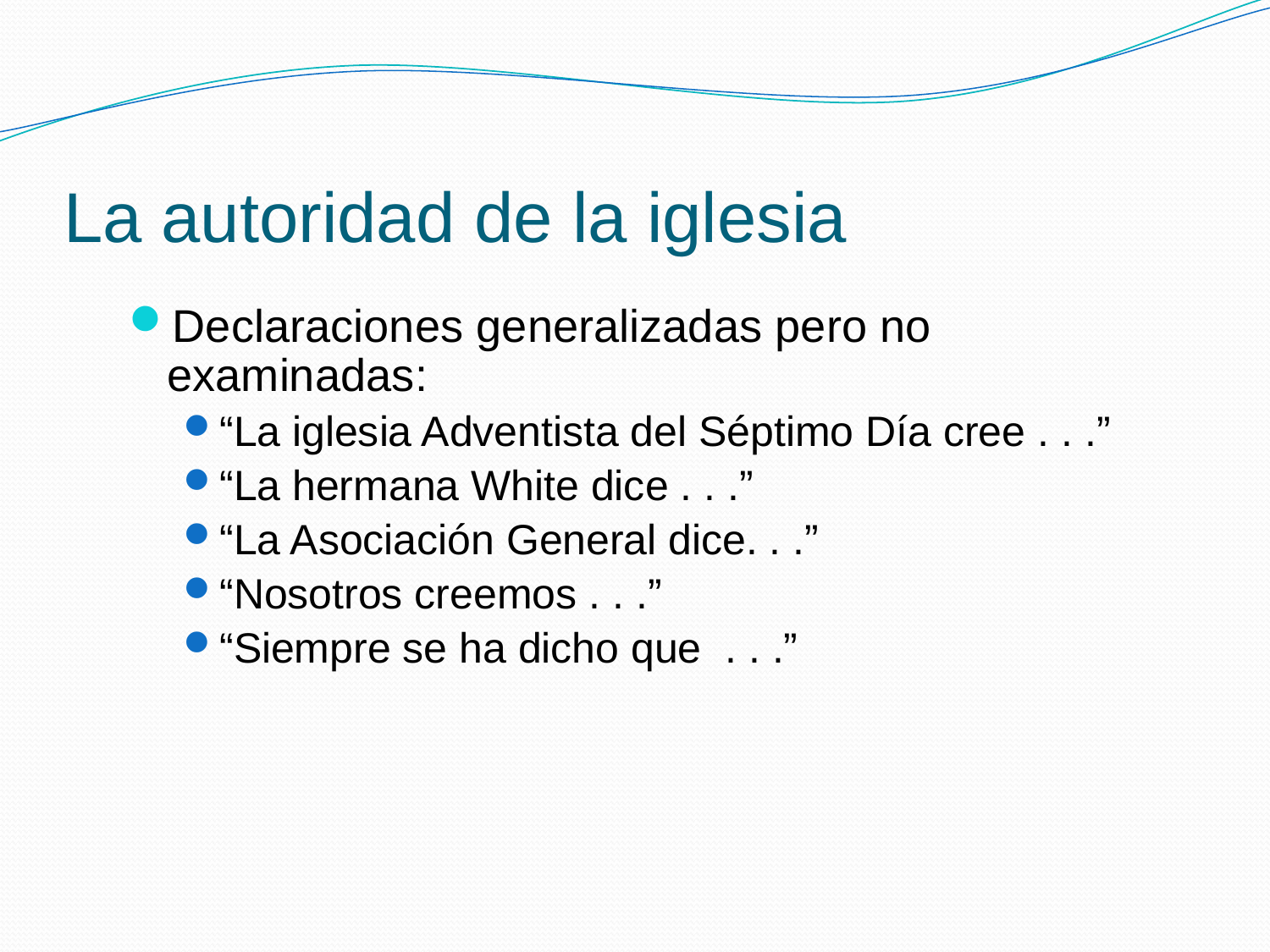

# La autoridad de la iglesia
Declaraciones generalizadas pero no examinadas:
“La iglesia Adventista del Séptimo Día cree . . .”
“La hermana White dice . . .”
“La Asociación General dice. . .”
“Nosotros creemos . . .”
“Siempre se ha dicho que  . . .”